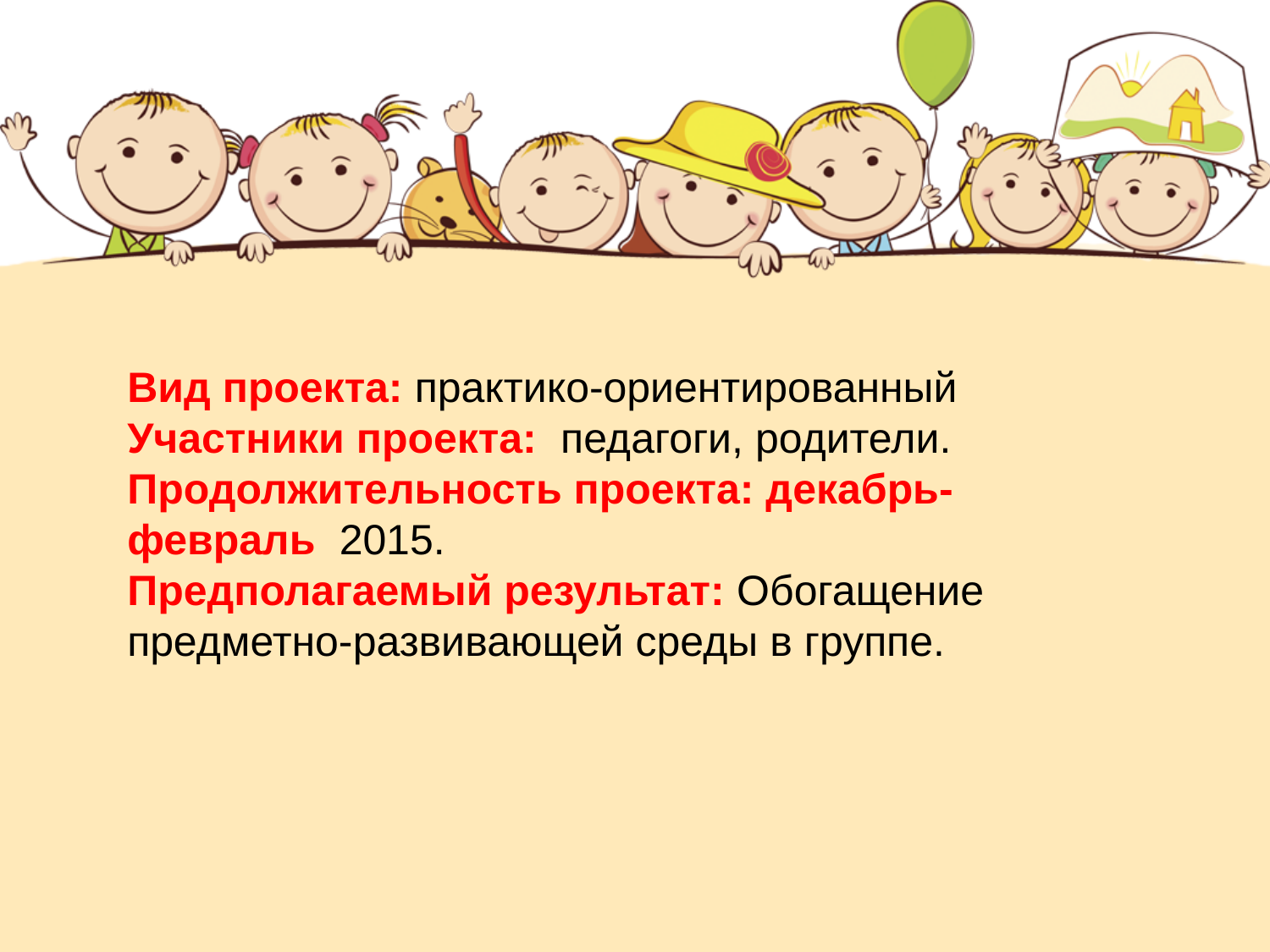

Вид проекта: практико-ориентированный
Участники проекта:  педагоги, родители.
Продолжительность проекта: декабрь-февраль  2015.
Предполагаемый результат: Обогащение предметно-развивающей среды в группе.